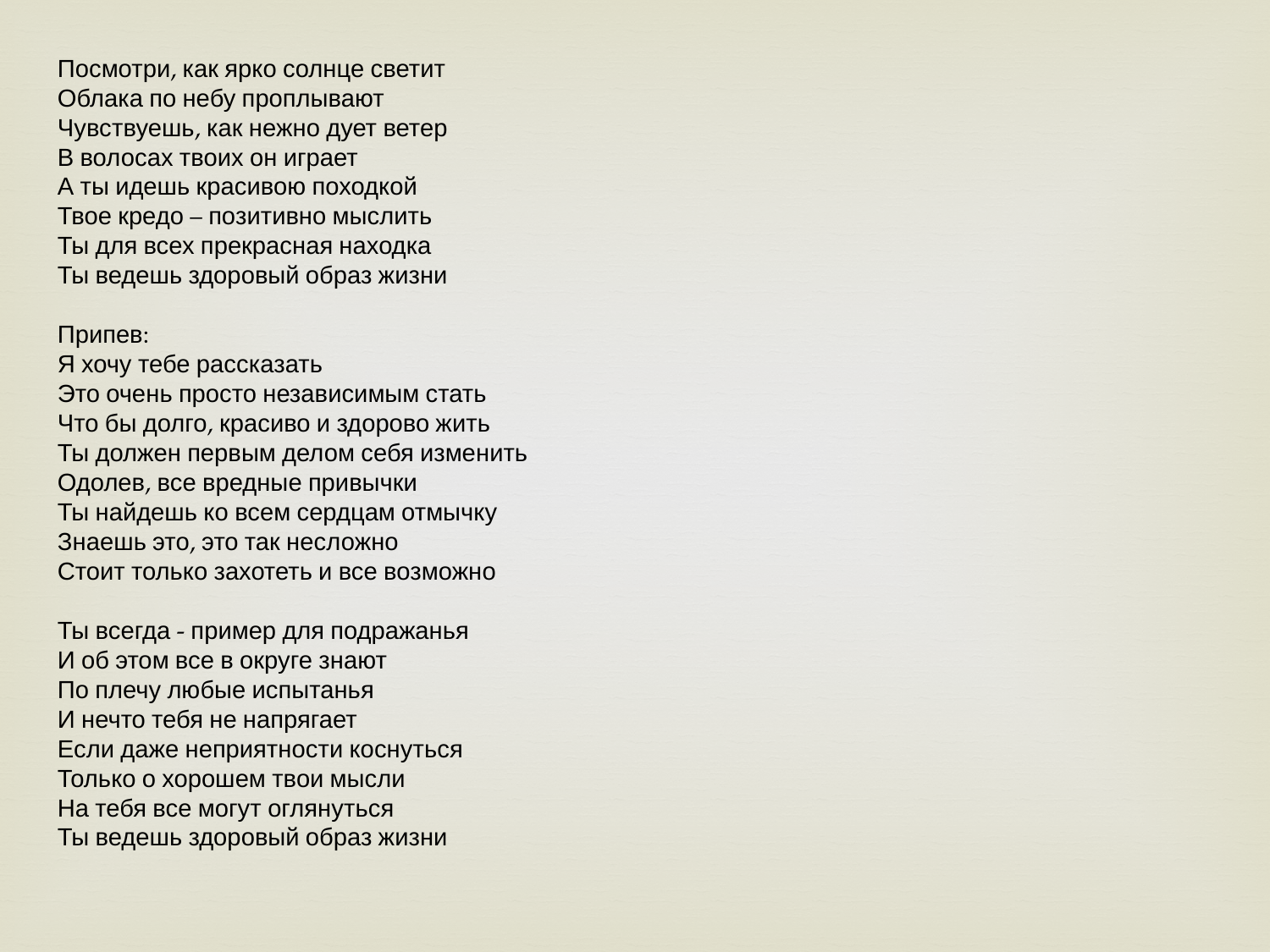

Посмотри, как ярко солнце светит
Облака по небу проплывают
Чувствуешь, как нежно дует ветер
В волосах твоих он играет
А ты идешь красивою походкой
Твое кредо – позитивно мыслить
Ты для всех прекрасная находка
Ты ведешь здоровый образ жизни
Припев:
Я хочу тебе рассказать
Это очень просто независимым стать
Что бы долго, красиво и здорово жить
Ты должен первым делом себя изменить
Одолев, все вредные привычки
Ты найдешь ко всем сердцам отмычку
Знаешь это, это так несложно
Стоит только захотеть и все возможно
Ты всегда - пример для подражанья
И об этом все в округе знают
По плечу любые испытанья
И нечто тебя не напрягает
Если даже неприятности коснуться
Только о хорошем твои мысли
На тебя все могут оглянуться
Ты ведешь здоровый образ жизни